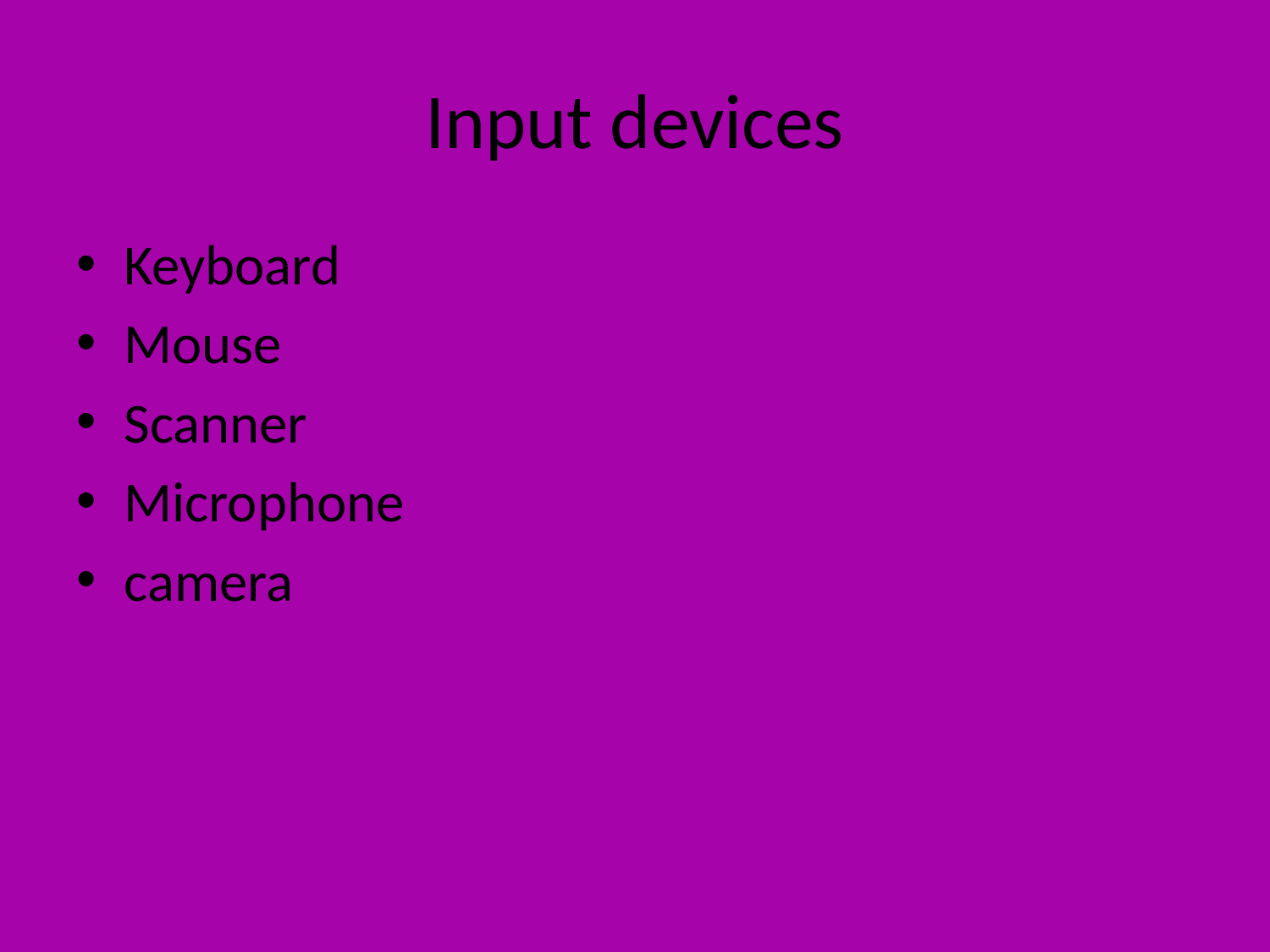

# Input devices
Keyboard
Mouse
Scanner
Microphone
camera